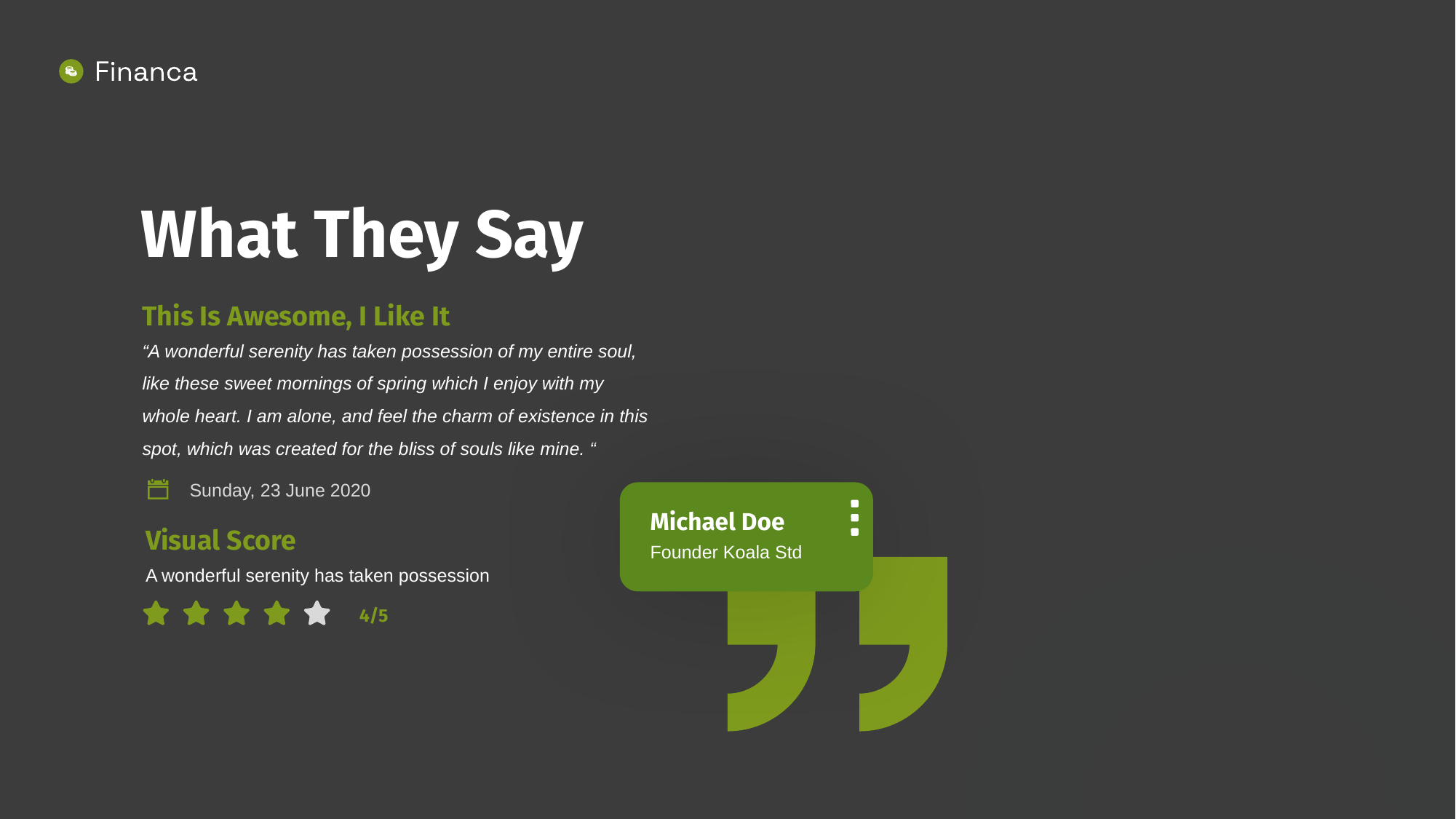

# What They Say
This Is Awesome, I Like It
“A wonderful serenity has taken possession of my entire soul, like these sweet mornings of spring which I enjoy with my whole heart. I am alone, and feel the charm of existence in this spot, which was created for the bliss of souls like mine. “
Sunday, 23 June 2020

Michael Doe

Visual Score
Founder Koala Std
A wonderful serenity has taken possession

4/5